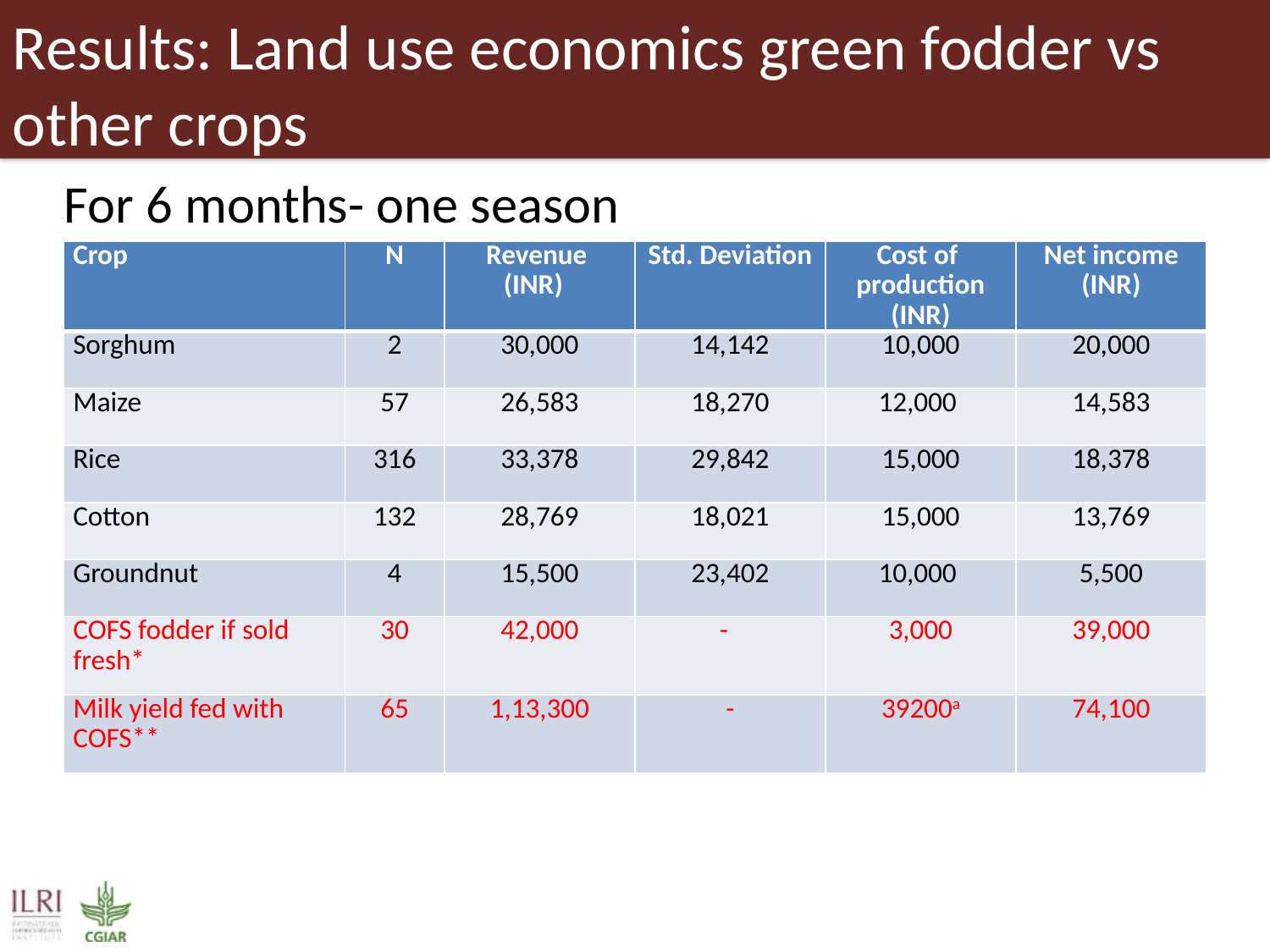

# Results: Land use economics green fodder vs other crops
For 6 months- one season
| Crop | N | Revenue (INR) | Std. Deviation | Cost of production (INR) | Net income (INR) |
| --- | --- | --- | --- | --- | --- |
| Sorghum | 2 | 30,000 | 14,142 | 10,000 | 20,000 |
| Maize | 57 | 26,583 | 18,270 | 12,000 | 14,583 |
| Rice | 316 | 33,378 | 29,842 | 15,000 | 18,378 |
| Cotton | 132 | 28,769 | 18,021 | 15,000 | 13,769 |
| Groundnut | 4 | 15,500 | 23,402 | 10,000 | 5,500 |
| COFS fodder if sold fresh\* | 30 | 42,000 | - | 3,000 | 39,000 |
| Milk yield fed with COFS\*\* | 65 | 1,13,300 | - | 39200a | 74,100 |